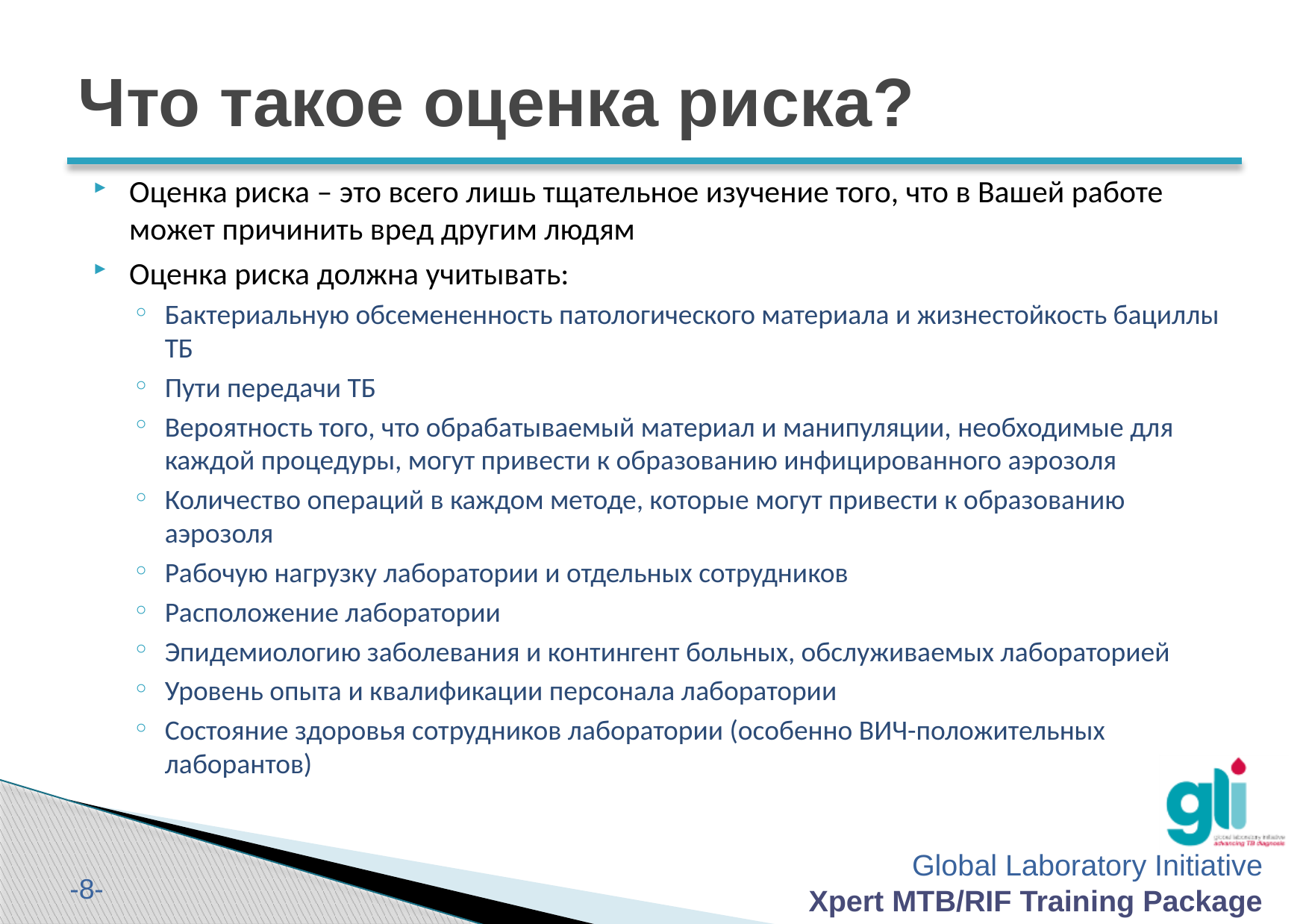

# Что такое оценка риска?
Оценка риска – это всего лишь тщательное изучение того, что в Вашей работе может причинить вред другим людям
Оценка риска должна учитывать:
Бактериальную обсемененность патологического материала и жизнестойкость бациллы ТБ
Пути передачи ТБ
Вероятность того, что обрабатываемый материал и манипуляции, необходимые для каждой процедуры, могут привести к образованию инфицированного аэрозоля
Количество операций в каждом методе, которые могут привести к образованию аэрозоля
Рабочую нагрузку лаборатории и отдельных сотрудников
Расположение лаборатории
Эпидемиологию заболевания и контингент больных, обслуживаемых лабораторией
Уровень опыта и квалификации персонала лаборатории
Состояние здоровья сотрудников лаборатории (особенно ВИЧ-положительных лаборантов)